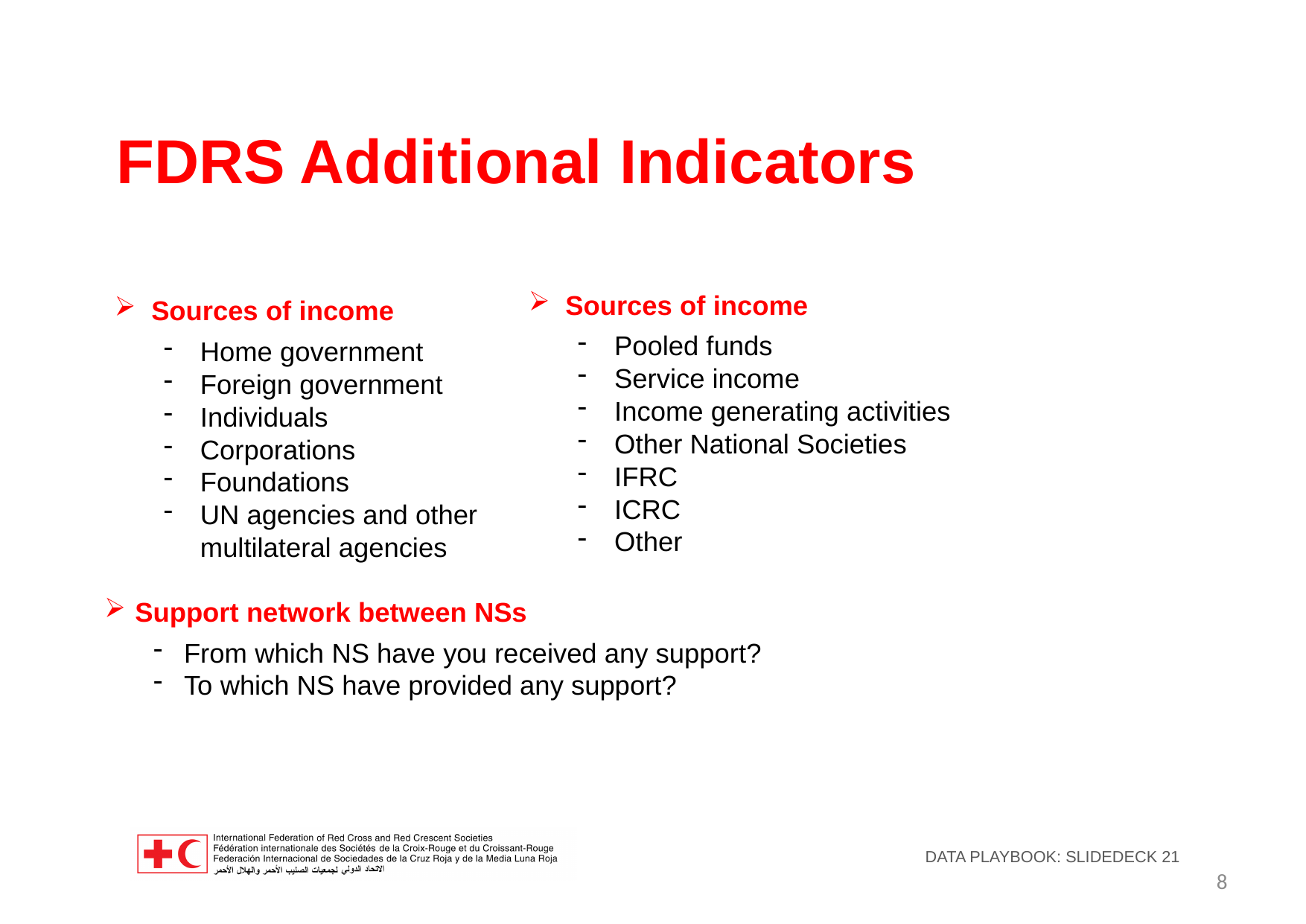

# FDRS Additional Indicators
Sources of income
Pooled funds
Service income
Income generating activities
Other National Societies
IFRC
ICRC
Other
Sources of income
Home government
Foreign government
Individuals
Corporations
Foundations
UN agencies and other multilateral agencies
Support network between NSs
From which NS have you received any support?
To which NS have provided any support?
8